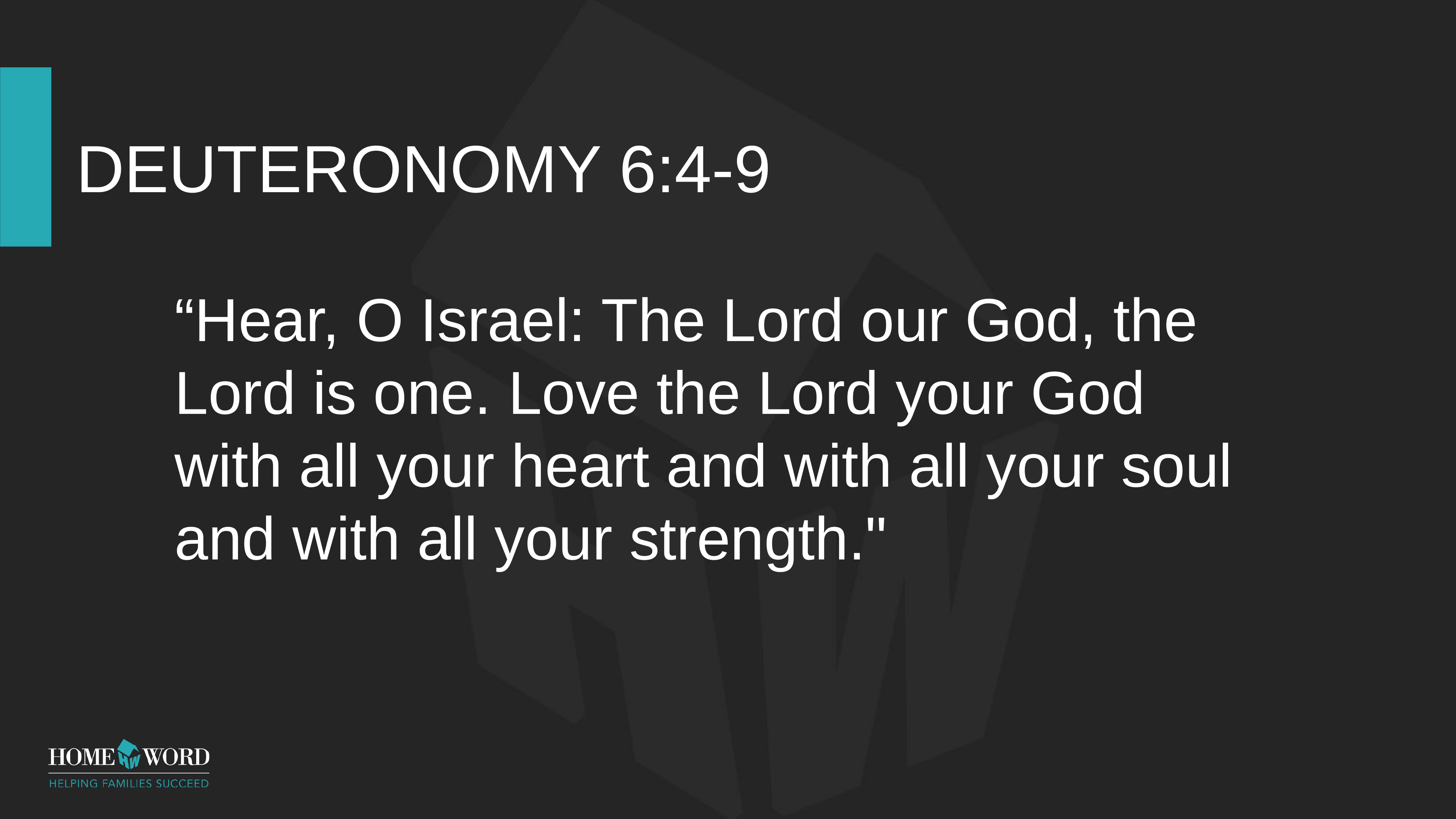

# Deuteronomy 6:4-9
“Hear, O Israel: The Lord our God, the Lord is one. Love the Lord your God with all your heart and with all your soul and with all your strength."